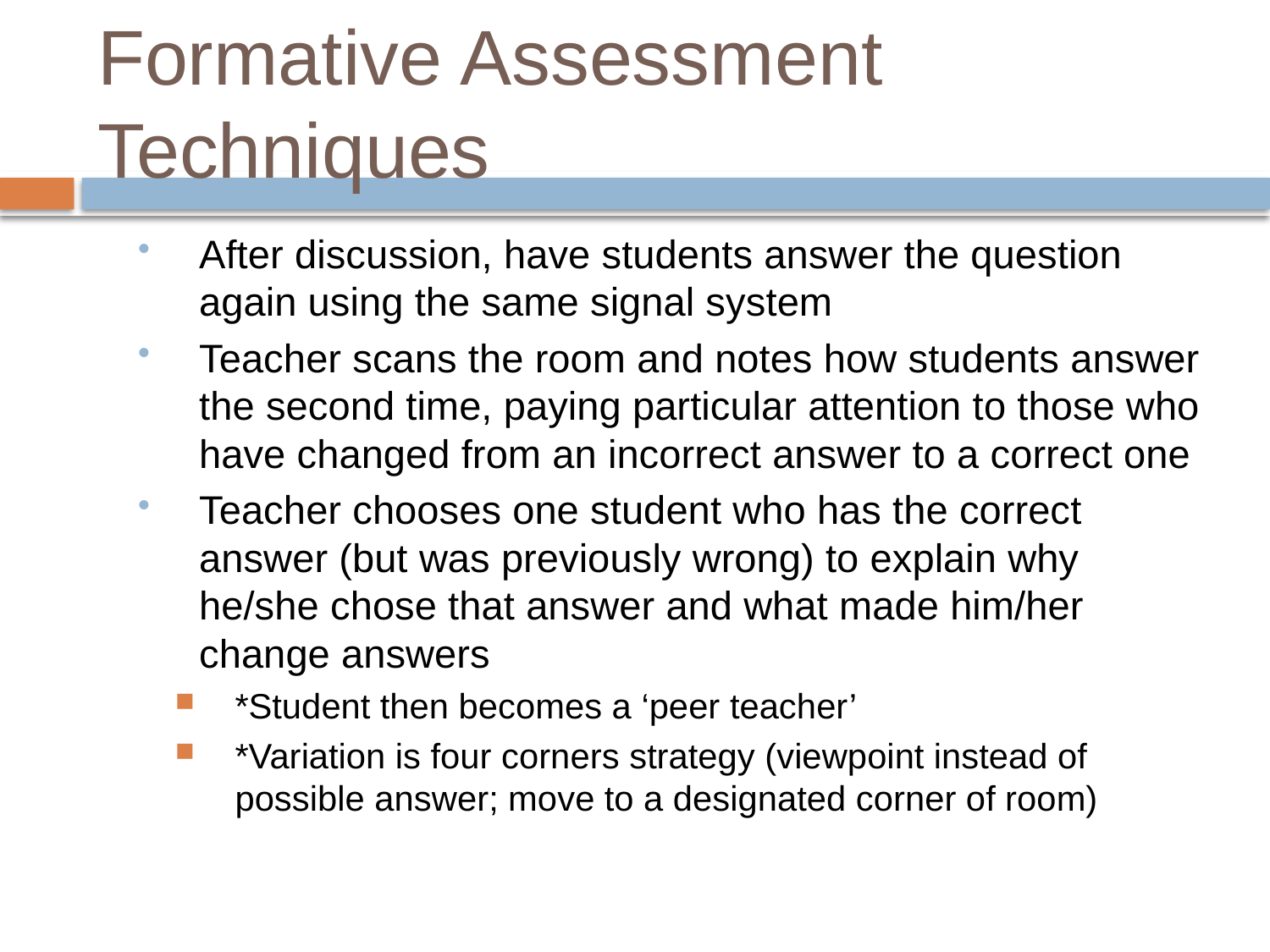

# Formative Assessment Techniques
After discussion, have students answer the question again using the same signal system
Teacher scans the room and notes how students answer the second time, paying particular attention to those who have changed from an incorrect answer to a correct one
Teacher chooses one student who has the correct answer (but was previously wrong) to explain why he/she chose that answer and what made him/her change answers
*Student then becomes a ‘peer teacher’
*Variation is four corners strategy (viewpoint instead of possible answer; move to a designated corner of room)